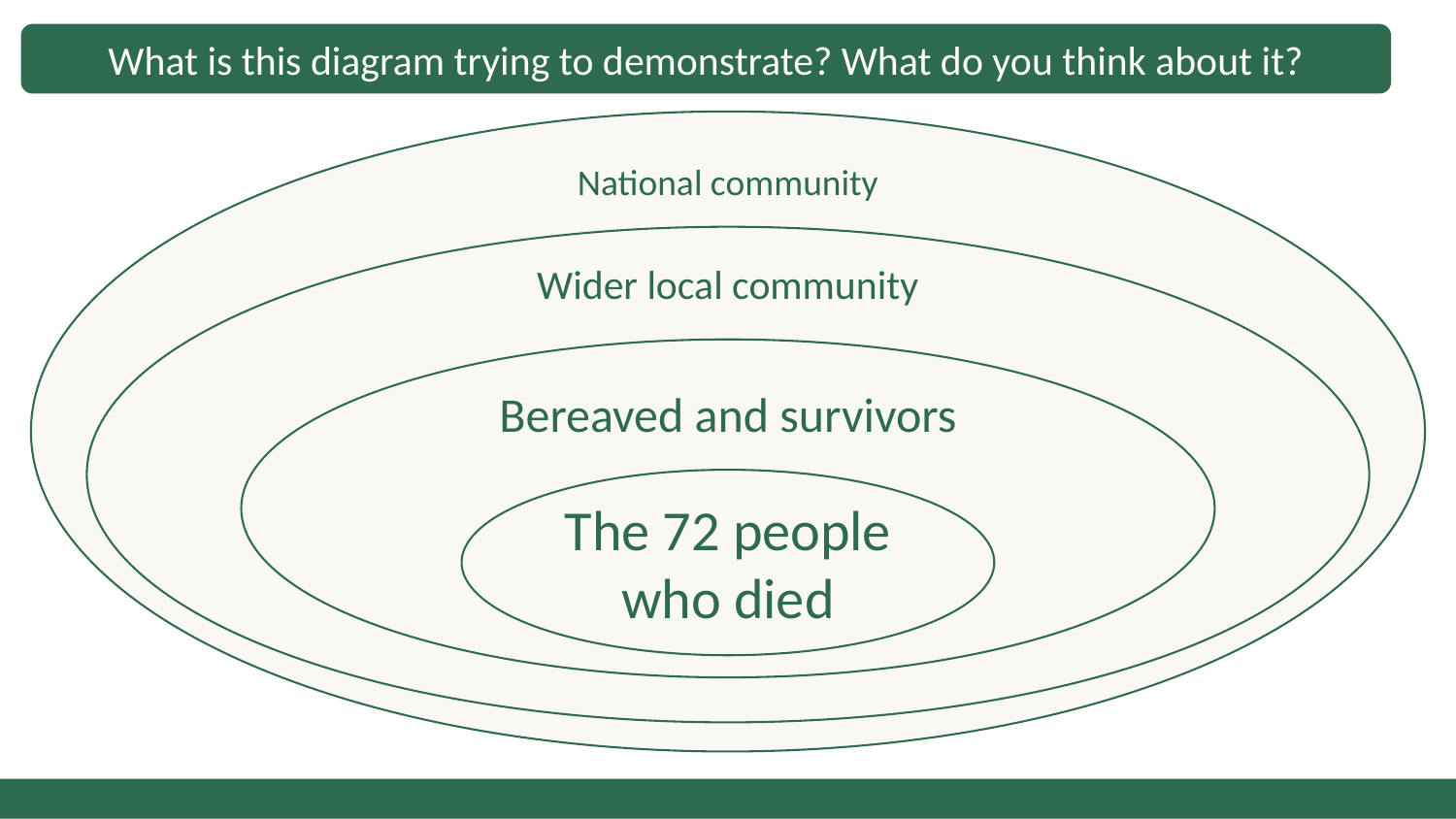

What is this diagram trying to demonstrate? What do you think about it?

National community

Wider local community

Bereaved and survivors
The 72 people who died